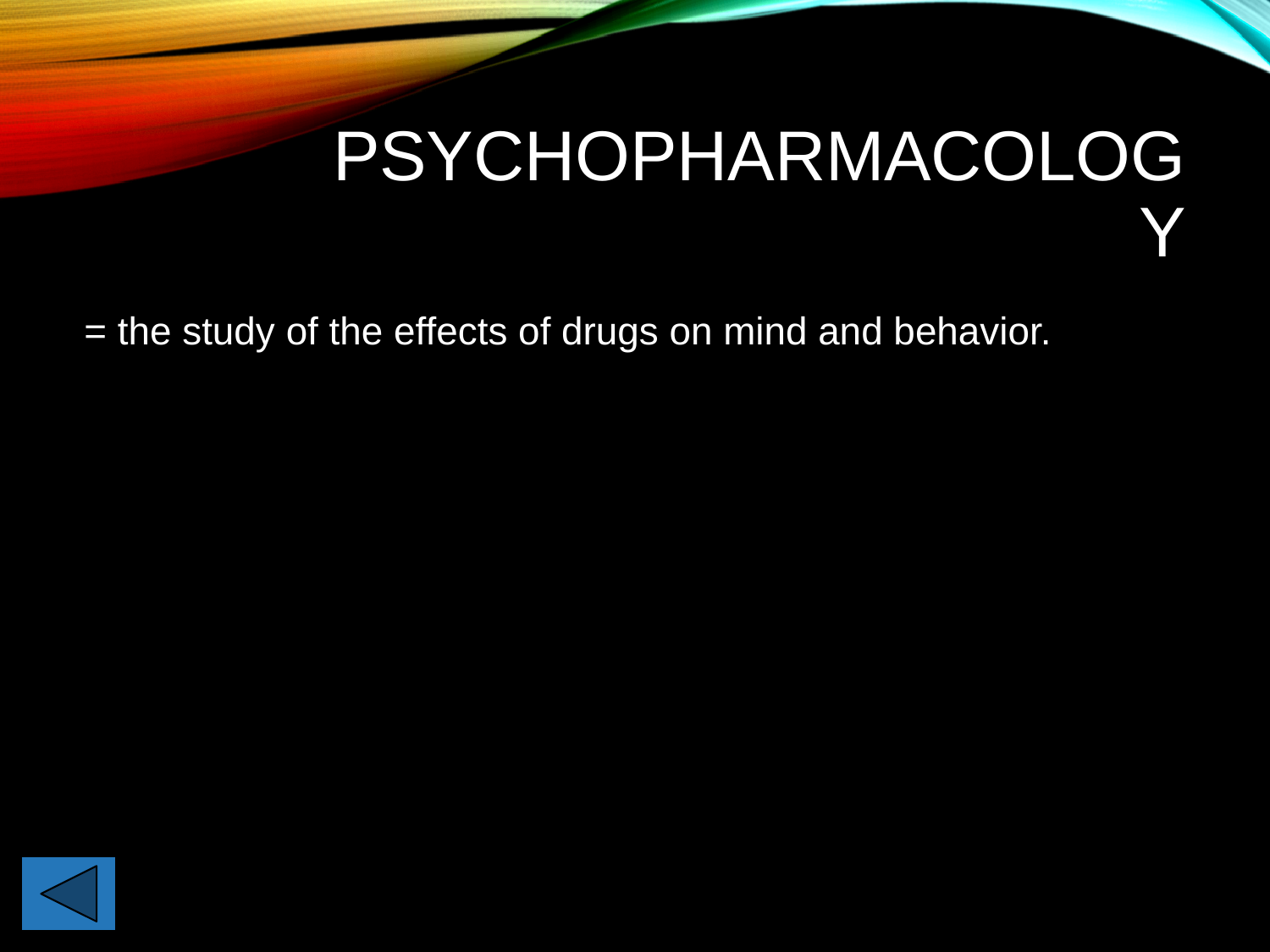

# Psychopharmacology
= the study of the effects of drugs on mind and behavior.